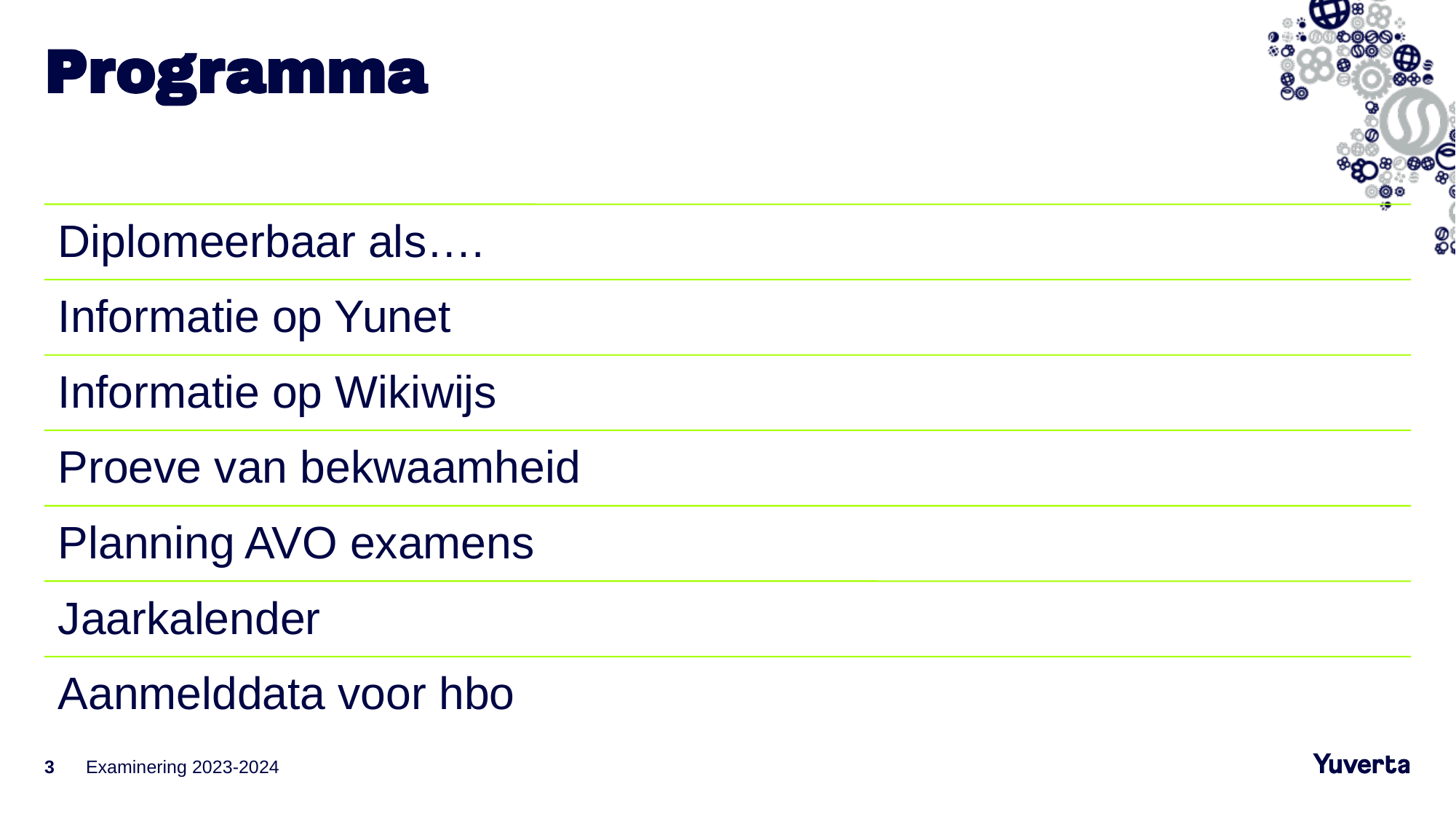

# Programma
Diplomeerbaar als….
Informatie op Yunet
Informatie op Wikiwijs
Proeve van bekwaamheid
Planning AVO examens
Jaarkalender
Aanmelddata voor hbo
3
Examinering 2023-2024
30-1-2024